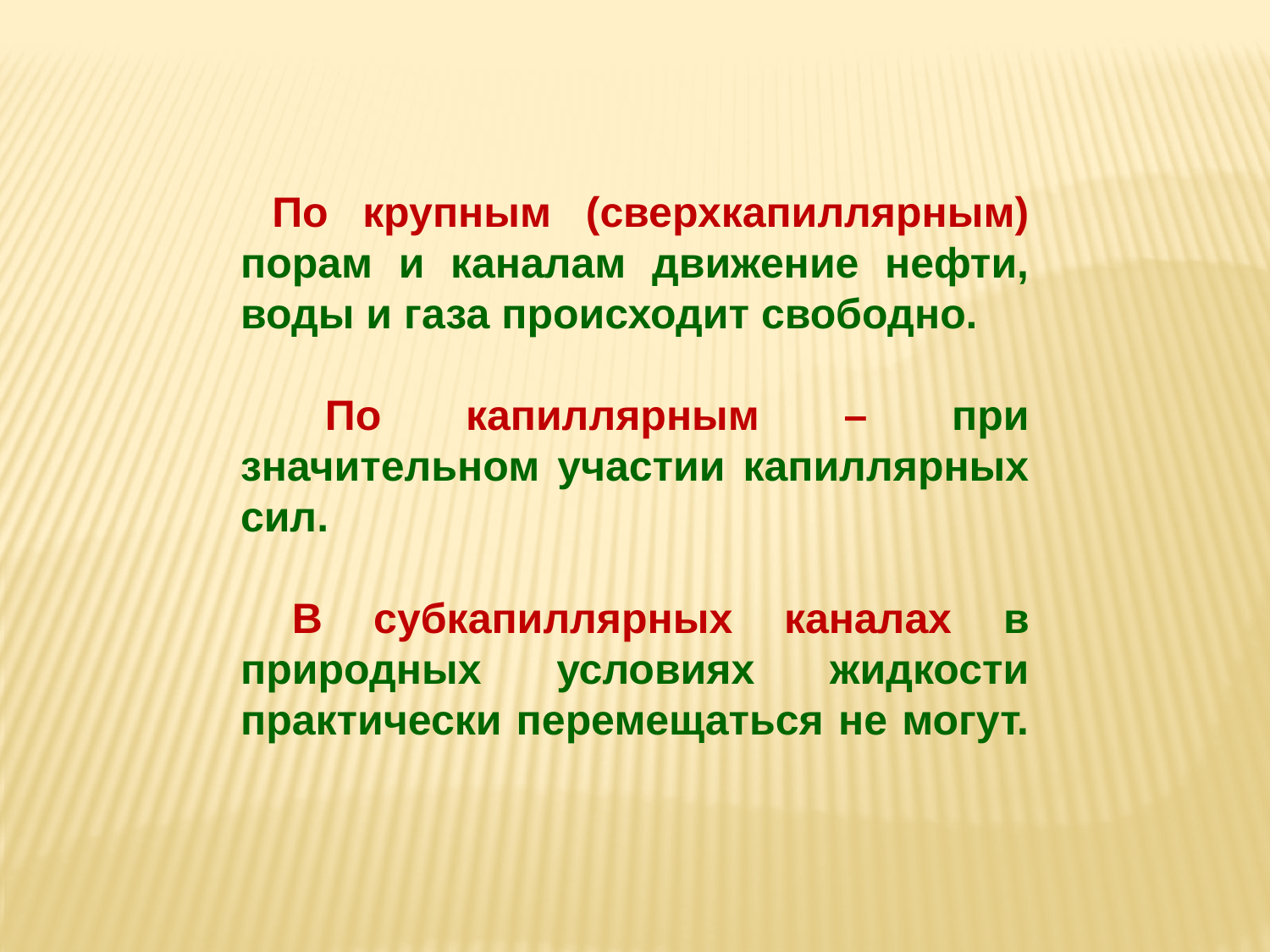

По крупным (сверхкапиллярным) порам и каналам движение нефти, воды и газа происходит свободно.

 По капиллярным – при значительном участии капиллярных сил.

 В субкапиллярных каналах в природных условиях жидкости практически перемещаться не могут.